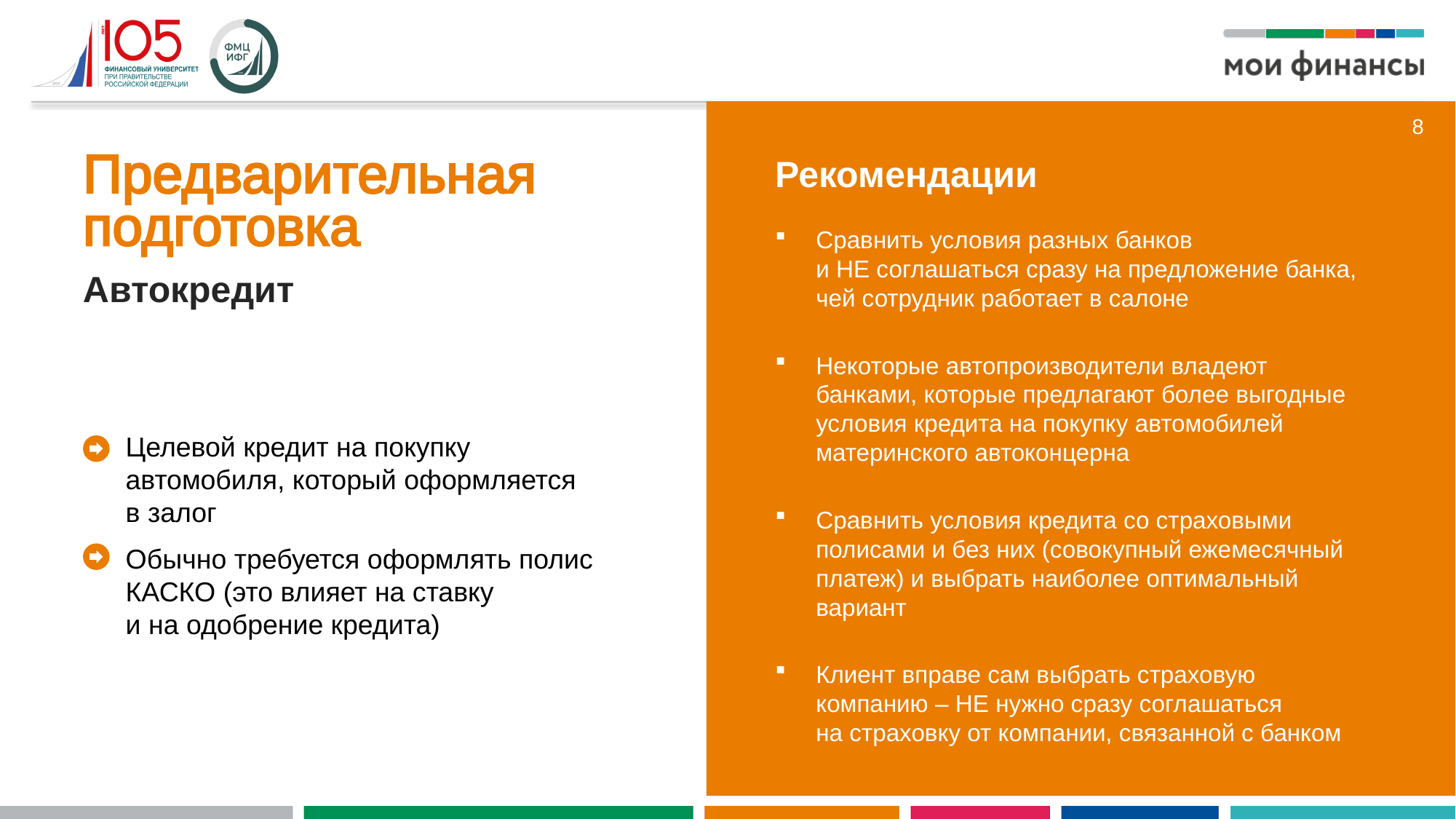

8
Предварительная подготовка
Рекомендации
Сравнить условия разных банков
и НЕ соглашаться сразу на предложение банка, чей сотрудник работает в салоне

Некоторые автопроизводители владеют банками, которые предлагают более выгодные условия кредита на покупку автомобилей материнского автоконцерна

Сравнить условия кредита со страховыми полисами и без них (совокупный ежемесячный платеж) и выбрать наиболее оптимальный вариант

Клиент вправе сам выбрать страховую компанию – НЕ нужно сразу соглашаться
на страховку от компании, связанной с банком
Автокредит
Целевой кредит на покупку автомобиля, который оформляется
в залог
Обычно требуется оформлять полис КАСКО (это влияет на ставку
и на одобрение кредита)